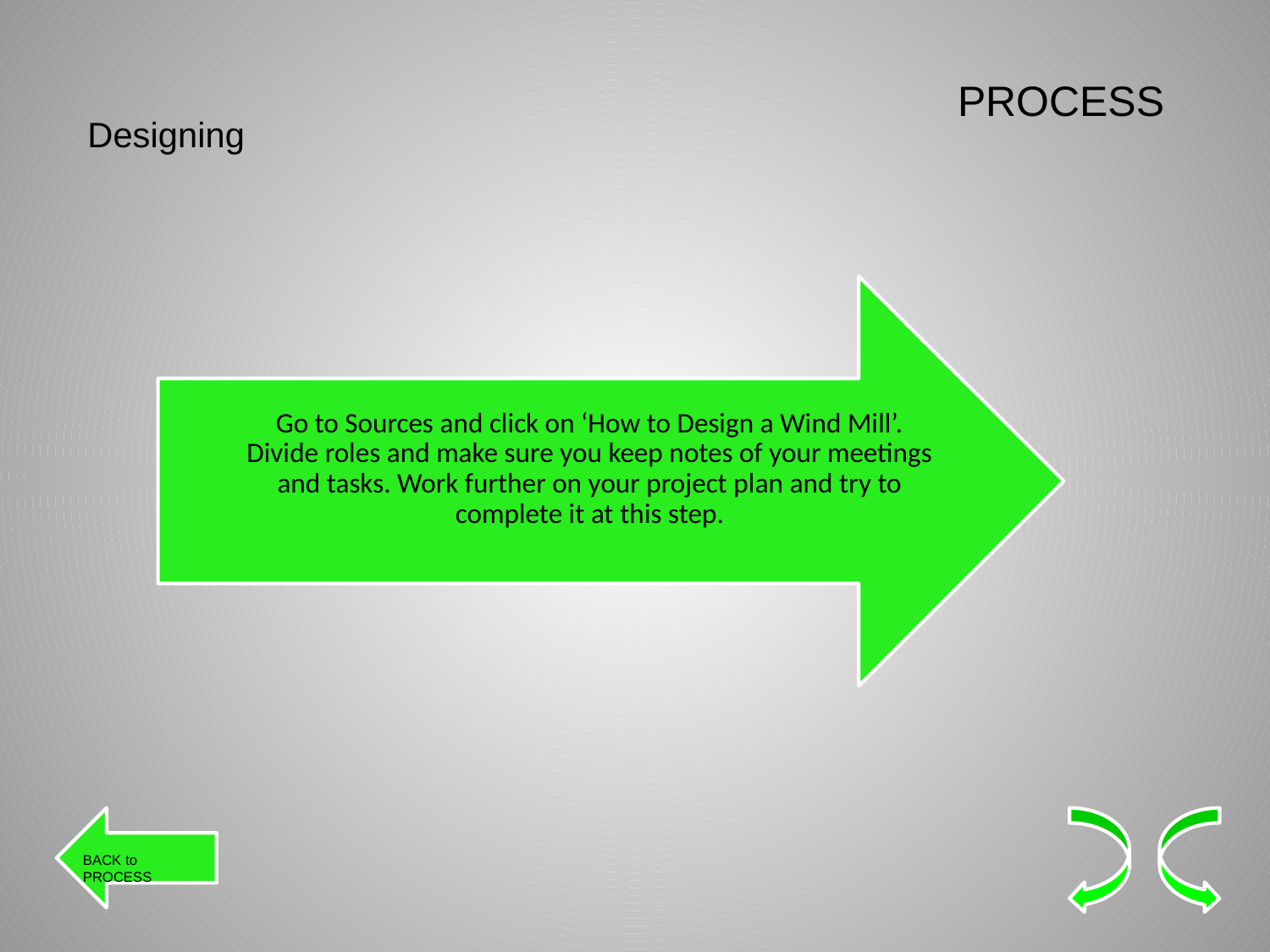

PROCESS
Designing
Go to Sources and click on ‘How to Design a Wind Mill’. Divide roles and make sure you keep notes of your meetings and tasks. Work further on your project plan and try to complete it at this step.

BACK to PROCESS